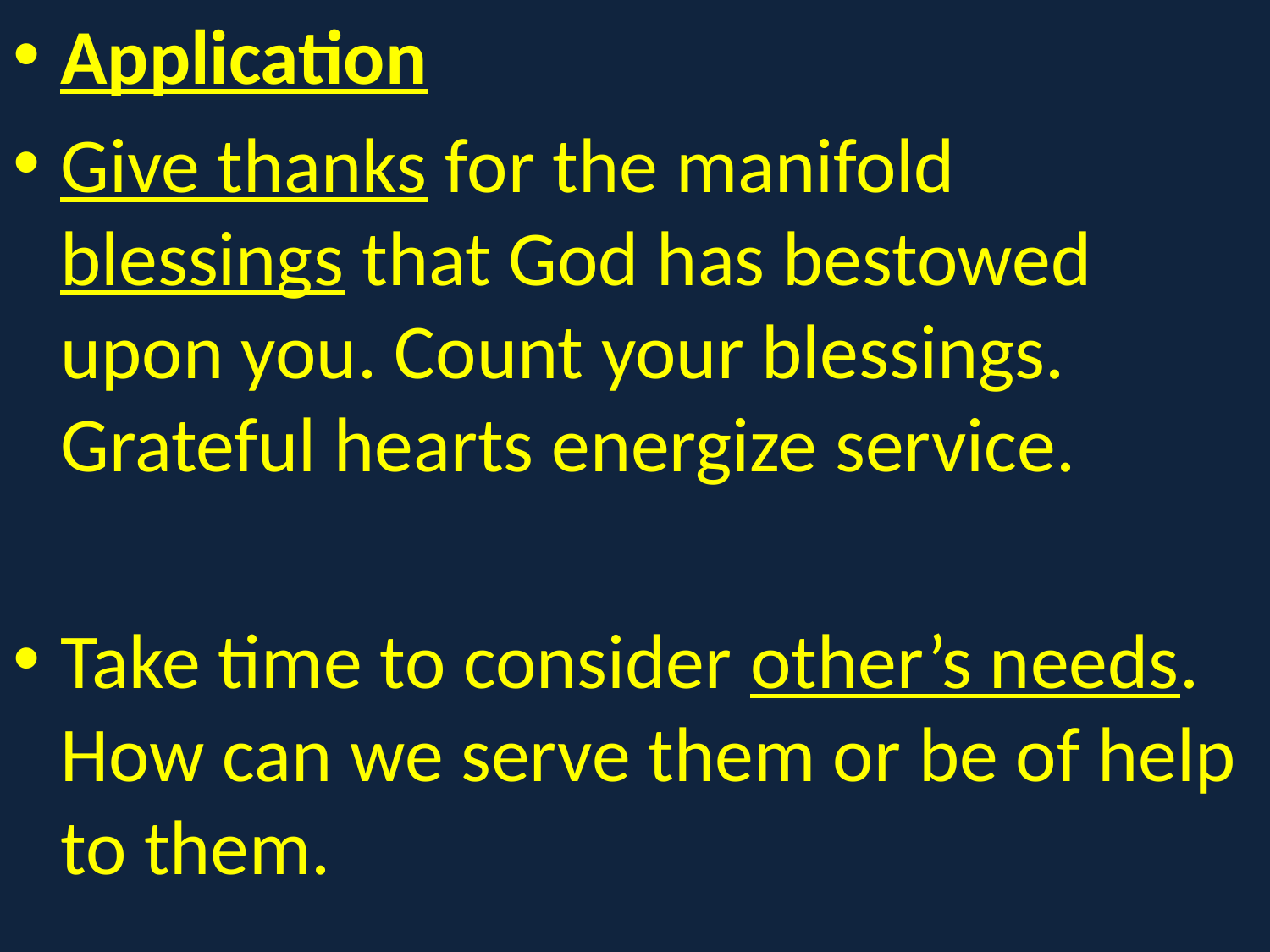

Application
Give thanks for the manifold blessings that God has bestowed upon you. Count your blessings. Grateful hearts energize service.

Take time to consider other’s needs. How can we serve them or be of help to them.

#